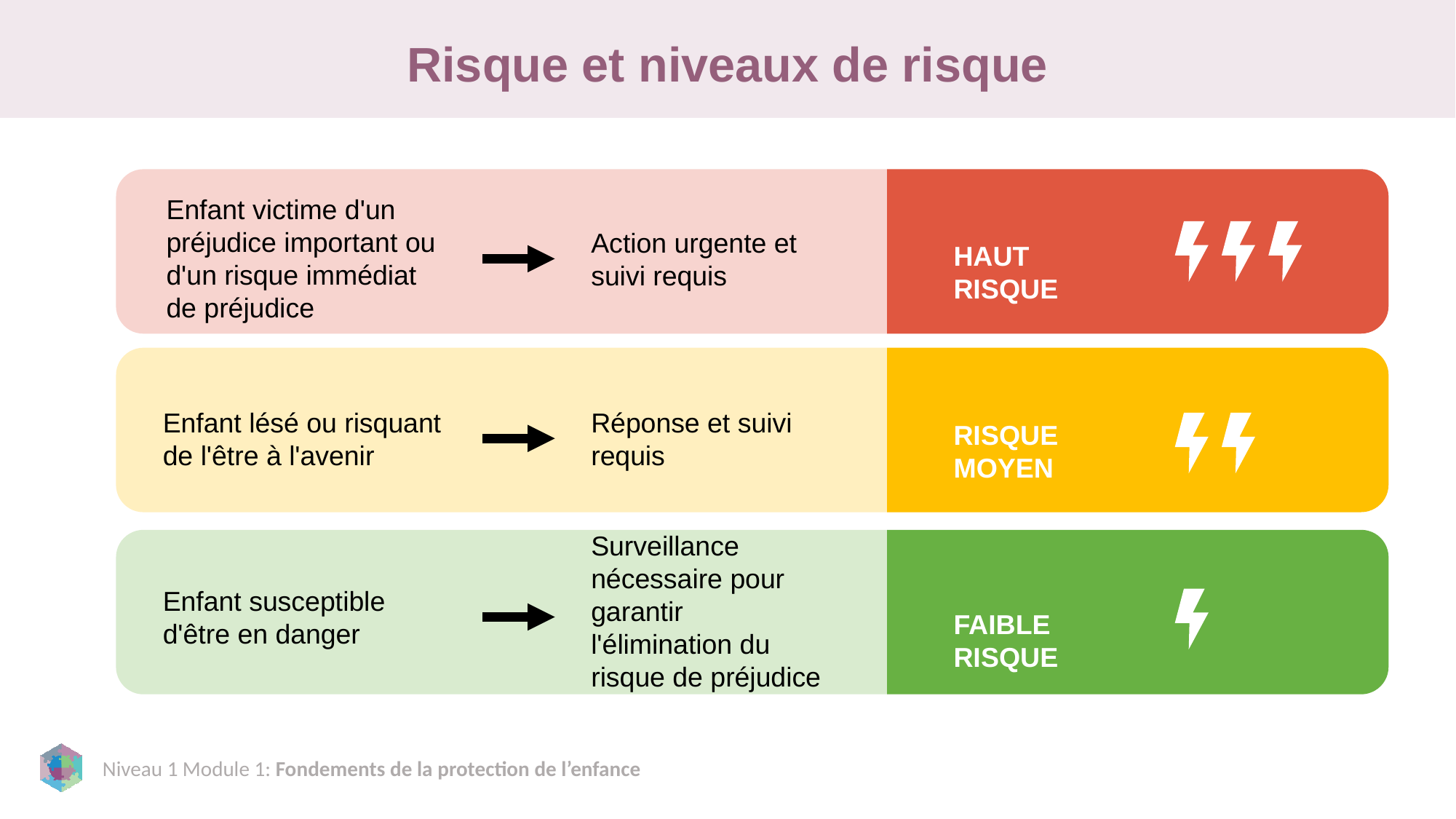

# Risque et niveaux de risque

Enfant victime d'un préjudice important ou d'un risque immédiat de préjudice
Action urgente et suivi requis

HAUT RISQUE

Enfant lésé ou risquant de l'être à l'avenir
Réponse et suivi requis
RISQUE MOYEN

Surveillance nécessaire pour garantir l'élimination du risque de préjudice
Enfant susceptible d'être en danger

FAIBLE RISQUE